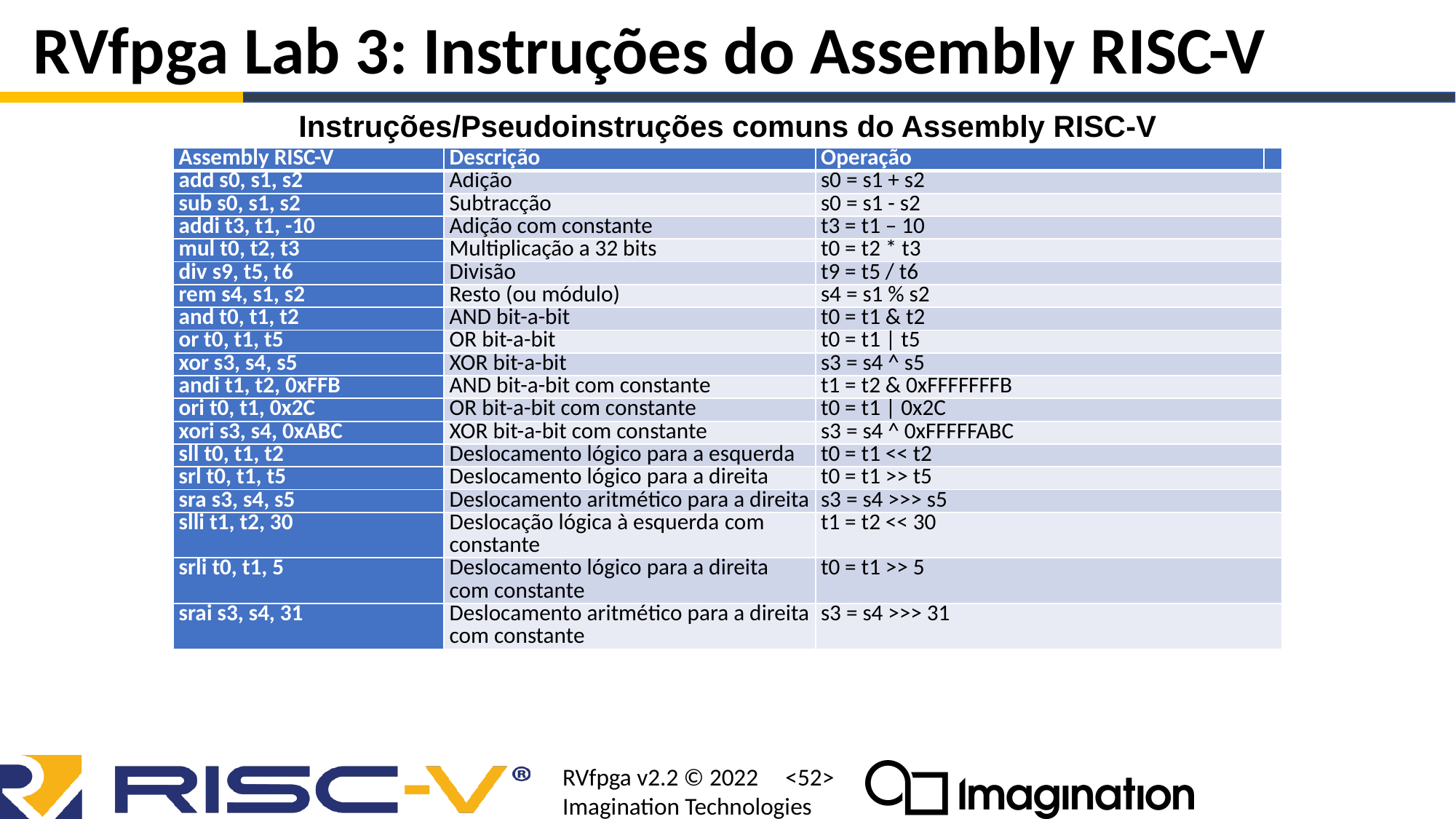

# RVfpga Lab 3: Instruções do Assembly RISC-V
Instruções/Pseudoinstruções comuns do Assembly RISC-V
| Assembly RISC-V | Descrição | Operação |  |
| --- | --- | --- | --- |
| add s0, s1, s2 | Adição | s0 = s1 + s2 |  |
| sub s0, s1, s2 | Subtracção | s0 = s1 - s2 |  |
| addi t3, t1, -10 | Adição com constante | t3 = t1 – 10 |  |
| mul t0, t2, t3 | Multiplicação a 32 bits | t0 = t2 \* t3 |  |
| div s9, t5, t6 | Divisão | t9 = t5 / t6 |  |
| rem s4, s1, s2 | Resto (ou módulo) | s4 = s1 % s2 |  |
| and t0, t1, t2 | AND bit-a-bit | t0 = t1 & t2 |  |
| or t0, t1, t5 | OR bit-a-bit | t0 = t1 | t5 |  |
| xor s3, s4, s5 | XOR bit-a-bit | s3 = s4 ^ s5 |  |
| andi t1, t2, 0xFFB | AND bit-a-bit com constante | t1 = t2 & 0xFFFFFFFB |  |
| ori t0, t1, 0x2C | OR bit-a-bit com constante | t0 = t1 | 0x2C |  |
| xori s3, s4, 0xABC | XOR bit-a-bit com constante | s3 = s4 ^ 0xFFFFFABC |  |
| sll t0, t1, t2 | Deslocamento lógico para a esquerda | t0 = t1 << t2 |  |
| srl t0, t1, t5 | Deslocamento lógico para a direita | t0 = t1 >> t5 |  |
| sra s3, s4, s5 | Deslocamento aritmético para a direita | s3 = s4 >>> s5 |  |
| slli t1, t2, 30 | Deslocação lógica à esquerda com constante | t1 = t2 << 30 |  |
| srli t0, t1, 5 | Deslocamento lógico para a direita com constante | t0 = t1 >> 5 |  |
| srai s3, s4, 31 | Deslocamento aritmético para a direita com constante | s3 = s4 >>> 31 |  |